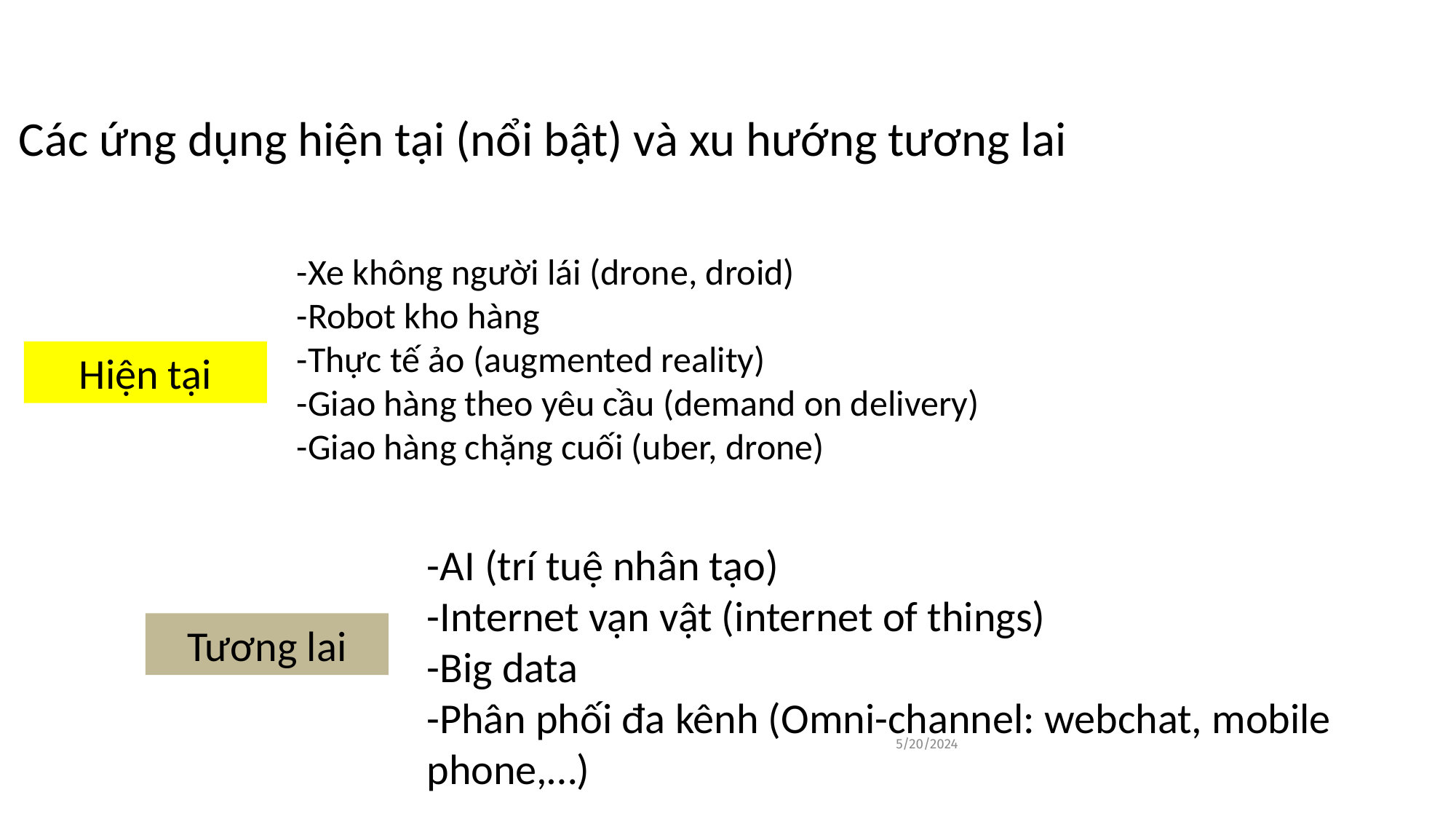

Các ứng dụng hiện tại (nổi bật) và xu hướng tương lai
-Xe không người lái (drone, droid)
-Robot kho hàng
-Thực tế ảo (augmented reality)
-Giao hàng theo yêu cầu (demand on delivery)
-Giao hàng chặng cuối (uber, drone)
Hiện tại
-AI (trí tuệ nhân tạo)
-Internet vạn vật (internet of things)
-Big data
-Phân phối đa kênh (Omni-channel: webchat, mobile phone,…)
Tương lai
5/20/2024